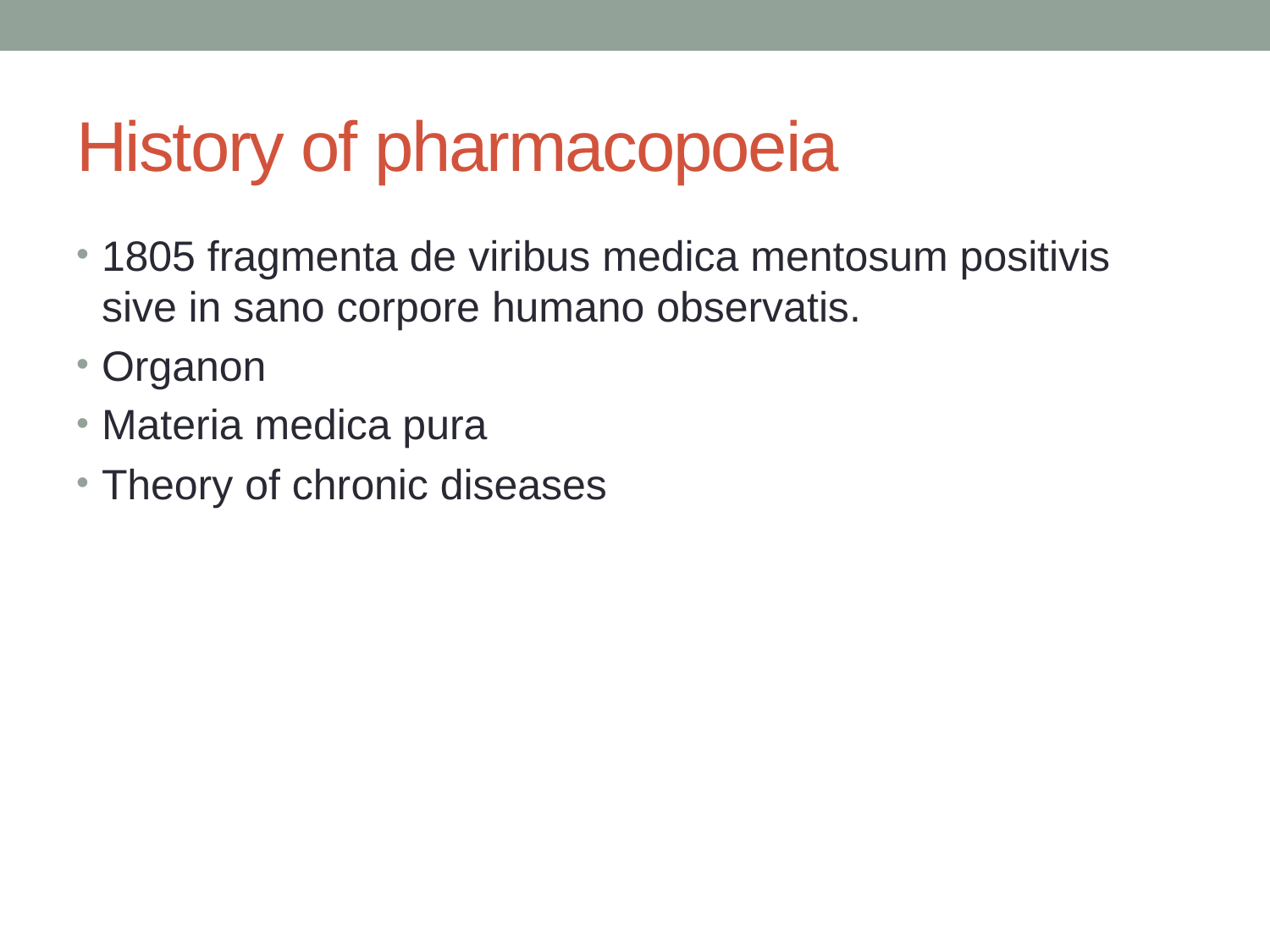

# History of pharmacopoeia
1805 fragmenta de viribus medica mentosum positivis sive in sano corpore humano observatis.
Organon
Materia medica pura
Theory of chronic diseases